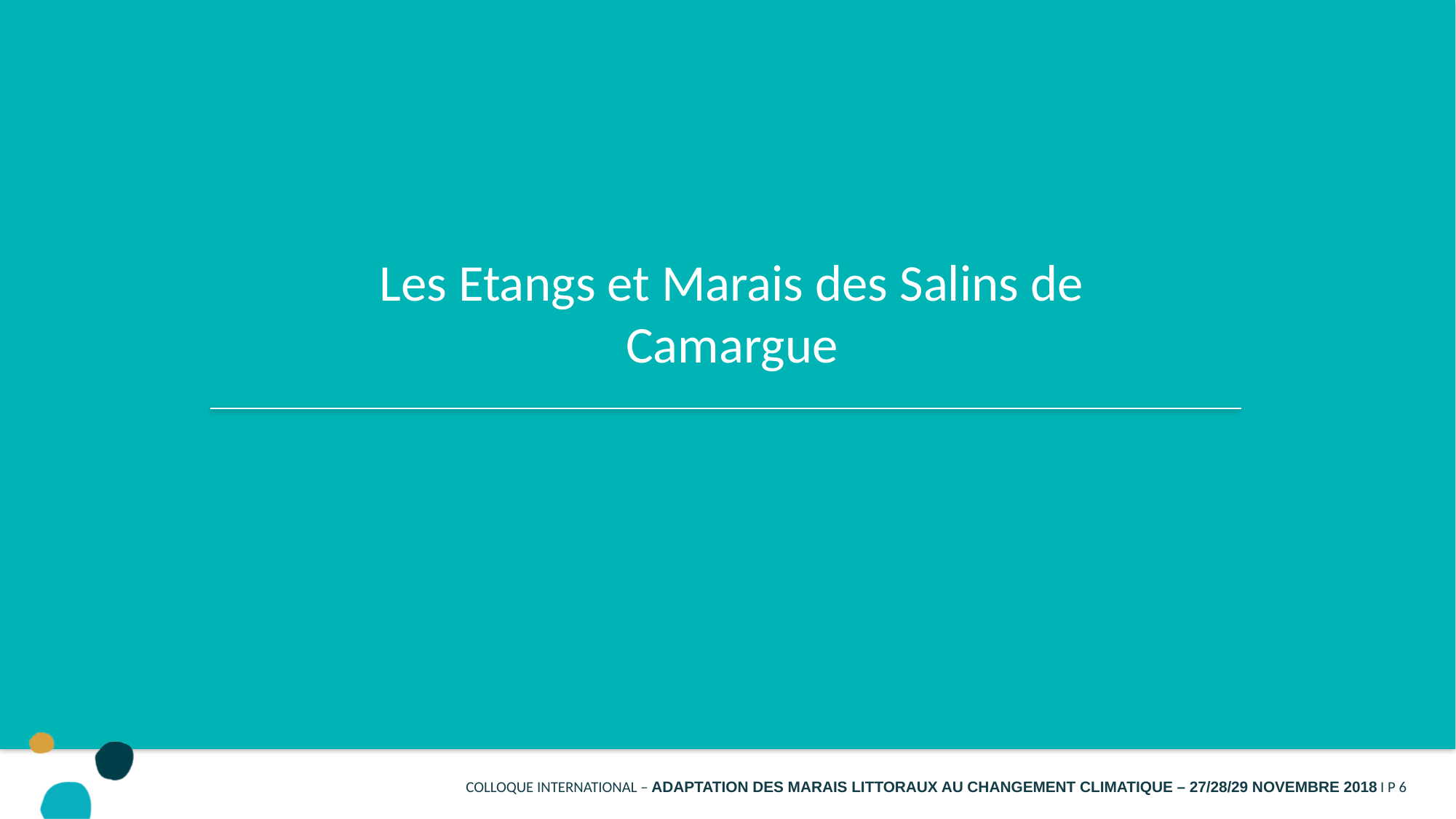

# Les Etangs et Marais des Salins de Camargue